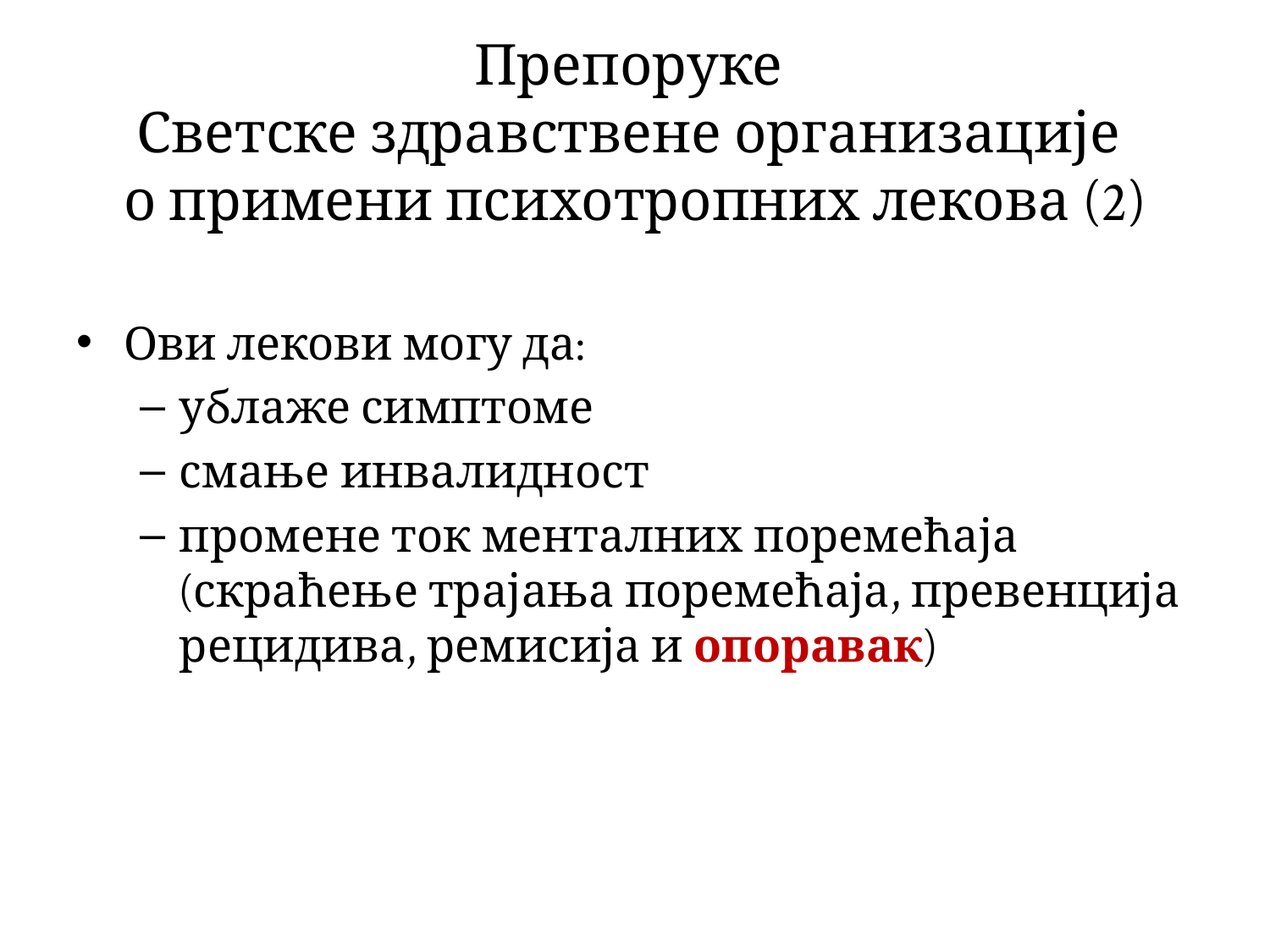

# Препоруке Светске здравствене организације о примени психотропних лекова (2)

Ови лекови могу да:
ублаже симптоме
смање инвалидност
промене ток менталних поремећаја (скраћење трајања поремећаја, превенција рецидива, ремисија и опоравак)